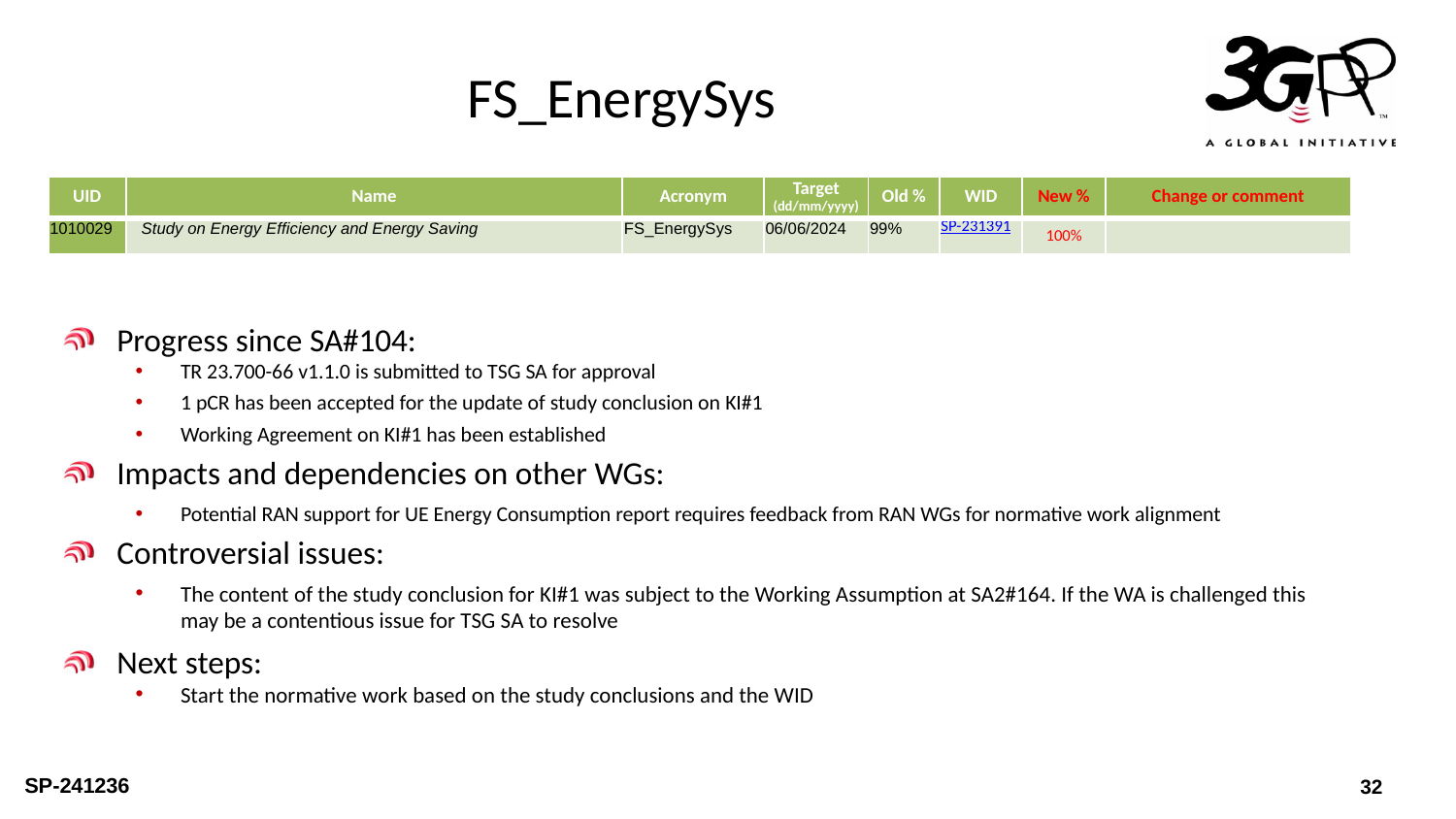

# FS_EnergySys
| UID | Name | Acronym | Target (dd/mm/yyyy) | Old % | WID | New % | Change or comment |
| --- | --- | --- | --- | --- | --- | --- | --- |
| 1010029 | Study on Energy Efficiency and Energy Saving | FS\_EnergySys | 06/06/2024 | 99% | SP-231391 | 100% |  |
Progress since SA#104:
TR 23.700-66 v1.1.0 is submitted to TSG SA for approval
1 pCR has been accepted for the update of study conclusion on KI#1
Working Agreement on KI#1 has been established
Impacts and dependencies on other WGs:
Potential RAN support for UE Energy Consumption report requires feedback from RAN WGs for normative work alignment
Controversial issues:
The content of the study conclusion for KI#1 was subject to the Working Assumption at SA2#164. If the WA is challenged this may be a contentious issue for TSG SA to resolve
Next steps:
Start the normative work based on the study conclusions and the WID